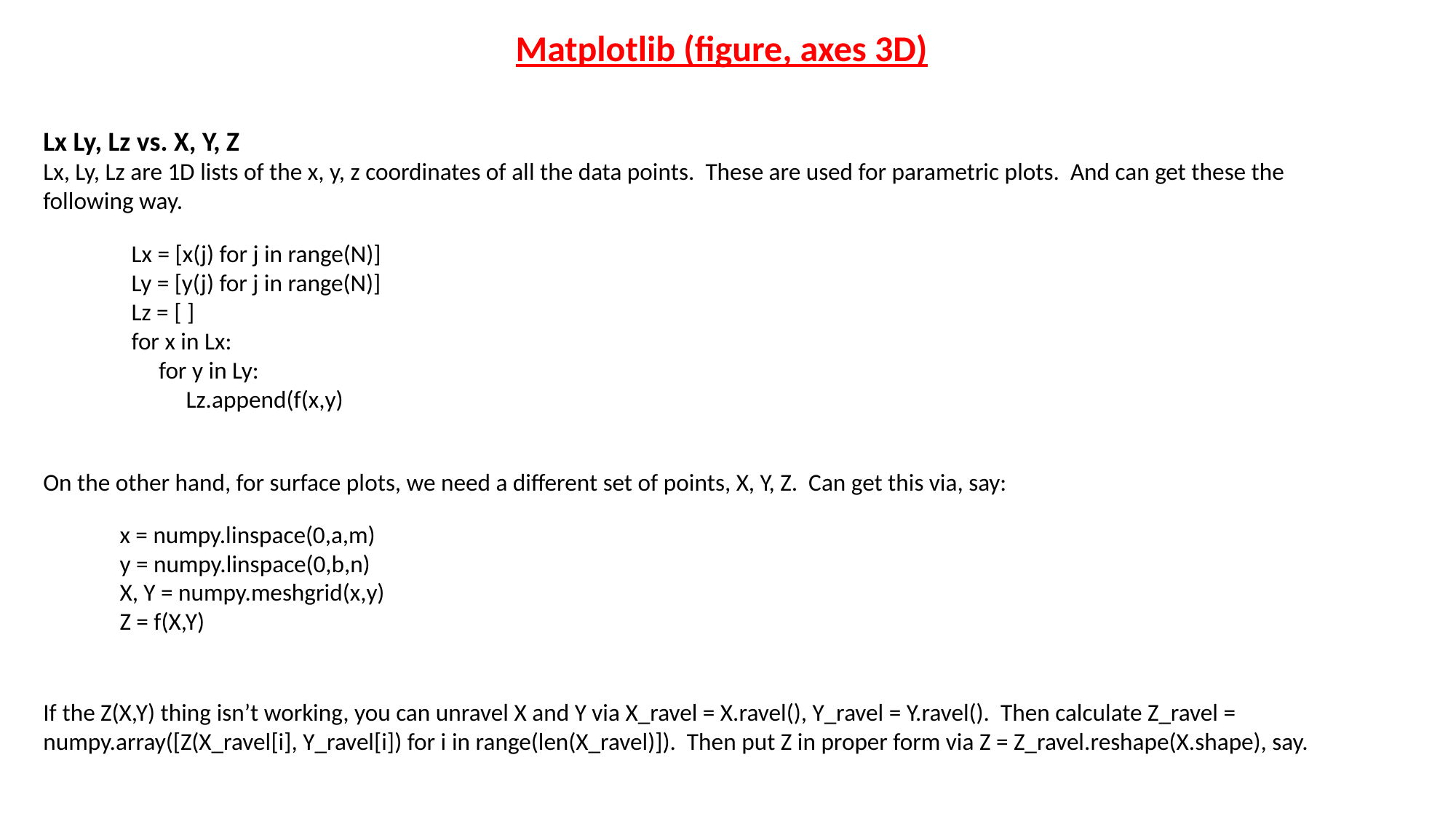

Matplotlib (figure, axes 3D)
Lx Ly, Lz vs. X, Y, Z
Lx, Ly, Lz are 1D lists of the x, y, z coordinates of all the data points.  These are used for parametric plots.  And can get these the following way.
Lx = [x(j) for j in range(N)]
Ly = [y(j) for j in range(N)]
Lz = [ ]
for x in Lx:
     for y in Ly:
          Lz.append(f(x,y)
On the other hand, for surface plots, we need a different set of points, X, Y, Z.  Can get this via, say:
x = numpy.linspace(0,a,m)
y = numpy.linspace(0,b,n)
X, Y = numpy.meshgrid(x,y)
Z = f(X,Y)
If the Z(X,Y) thing isn’t working, you can unravel X and Y via X_ravel = X.ravel(), Y_ravel = Y.ravel().  Then calculate Z_ravel = numpy.array([Z(X_ravel[i], Y_ravel[i]) for i in range(len(X_ravel)]).  Then put Z in proper form via Z = Z_ravel.reshape(X.shape), say.